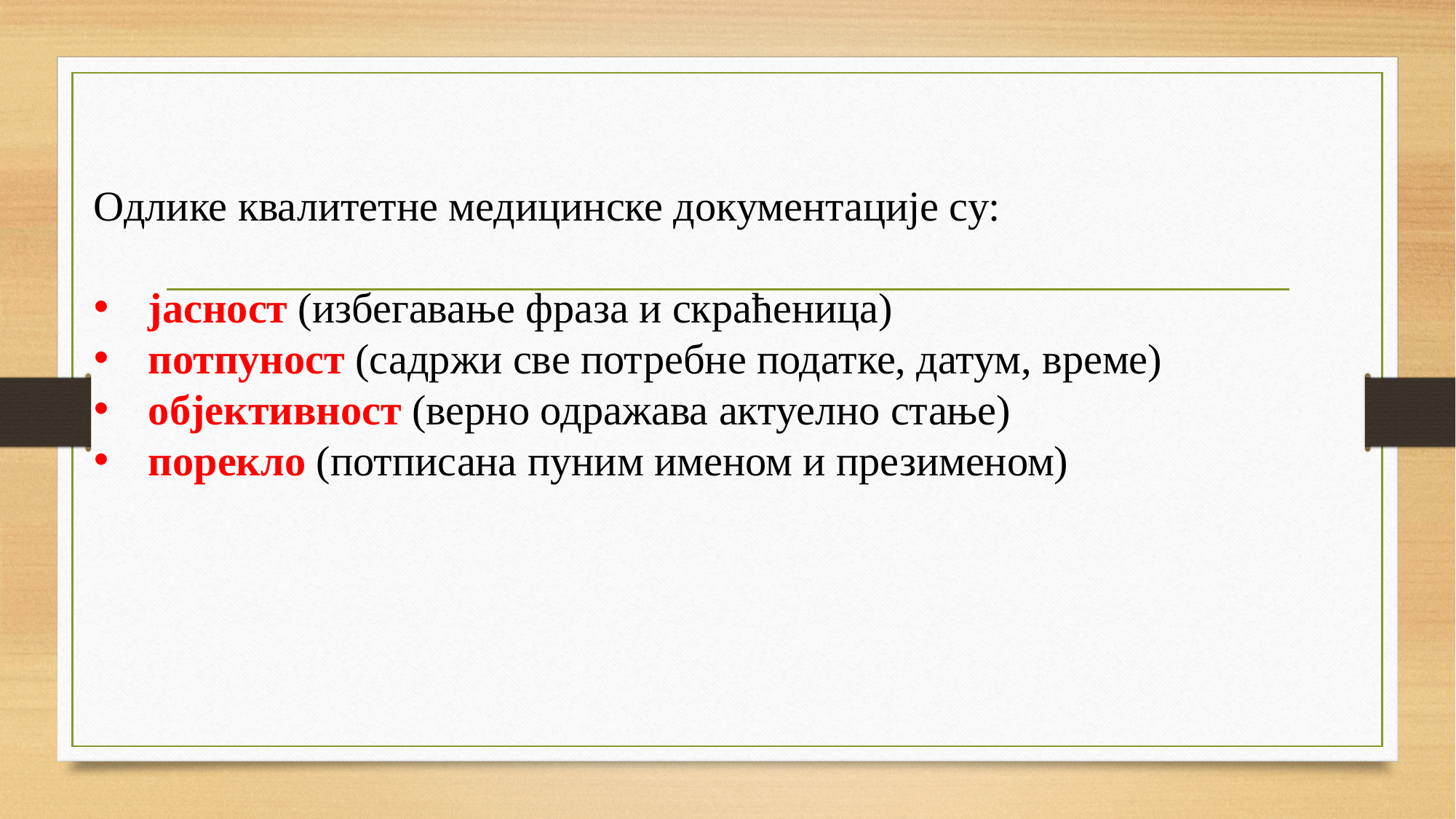

Одлике квалитетне медицинске документације су:

јасност (избегавање фраза и скраћеница)
потпуност (садржи све потребне податке, датум, време)
објективност (верно одражава актуелно стање)
порекло (потписана пуним именом и презименом)